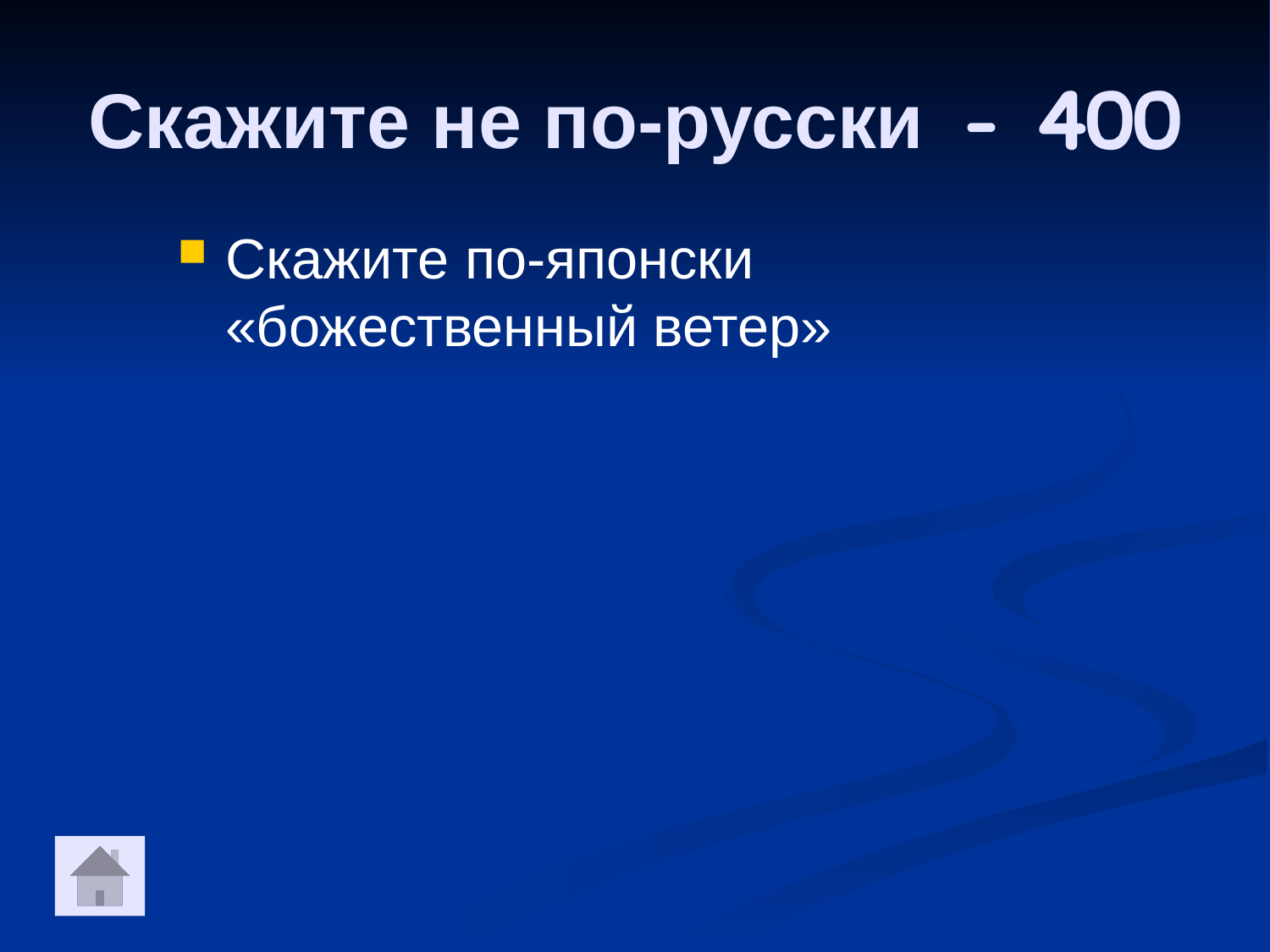

Скажите не по-русски - 400
Скажите по-японски «божественный ветер»